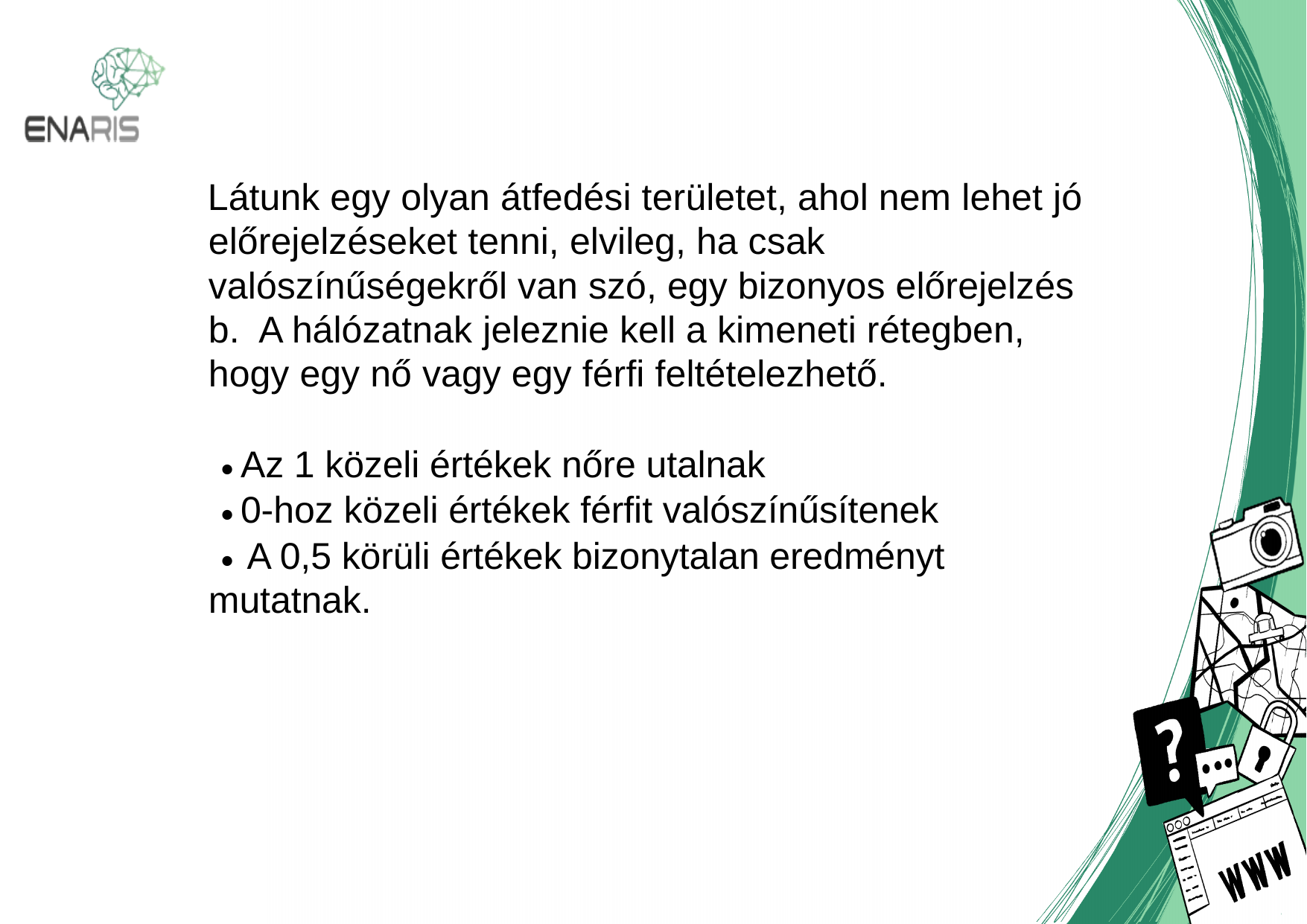

Látunk egy olyan átfedési területet, ahol nem lehet jó előrejelzéseket tenni, elvileg, ha csak valószínűségekről van szó, egy bizonyos előrejelzés b.  A hálózatnak jeleznie kell a kimeneti rétegben, hogy egy nő vagy egy férfi feltételezhető.
  • Az 1 közeli értékek nőre utalnak
  • 0-hoz közeli értékek férfit valószínűsítenek
  •  A 0,5 körüli értékek bizonytalan eredményt mutatnak.